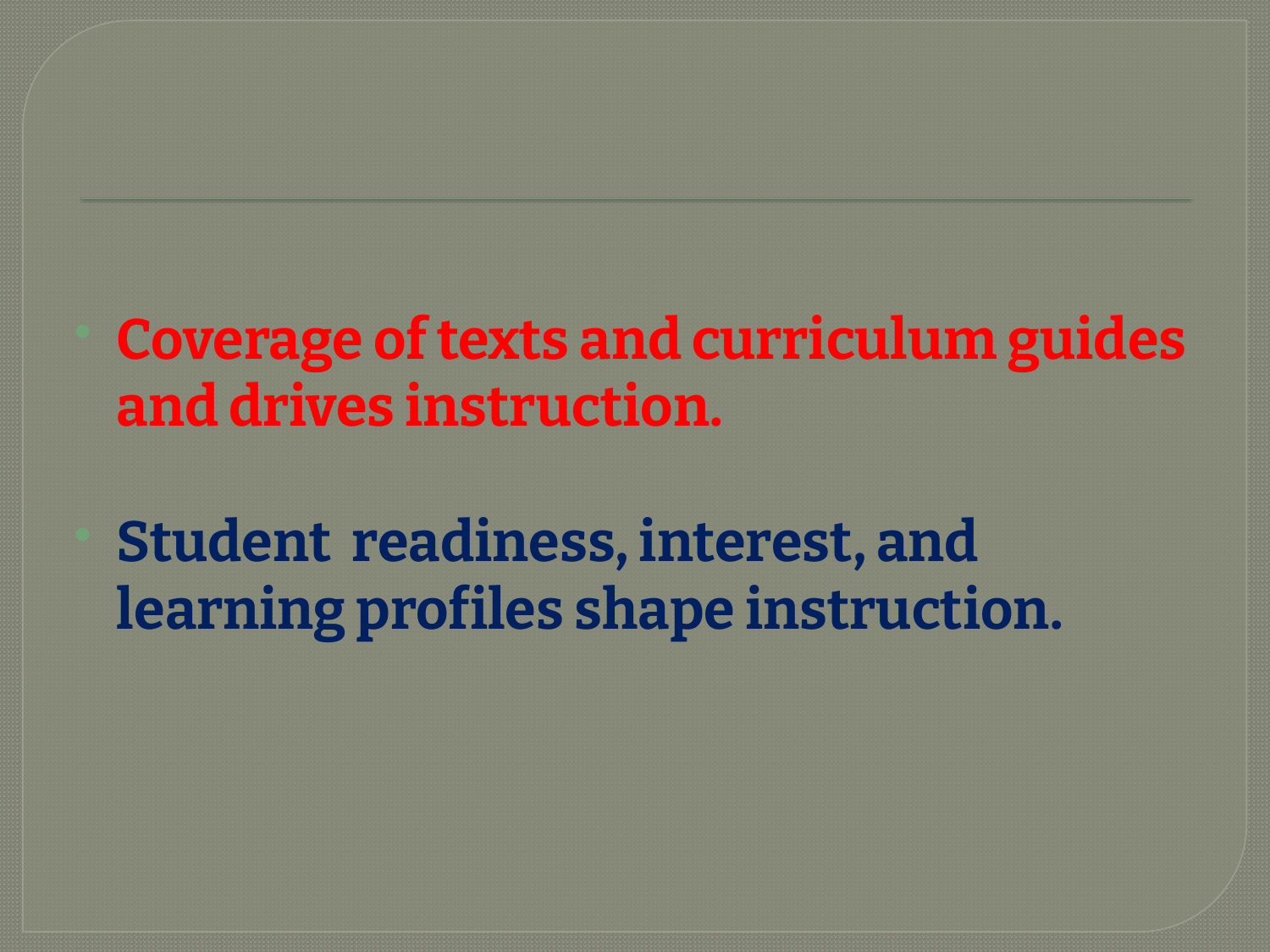

#

Coverage of texts and curriculum guides and drives instruction.

Student  readiness, interest, and learning profiles shape instruction.